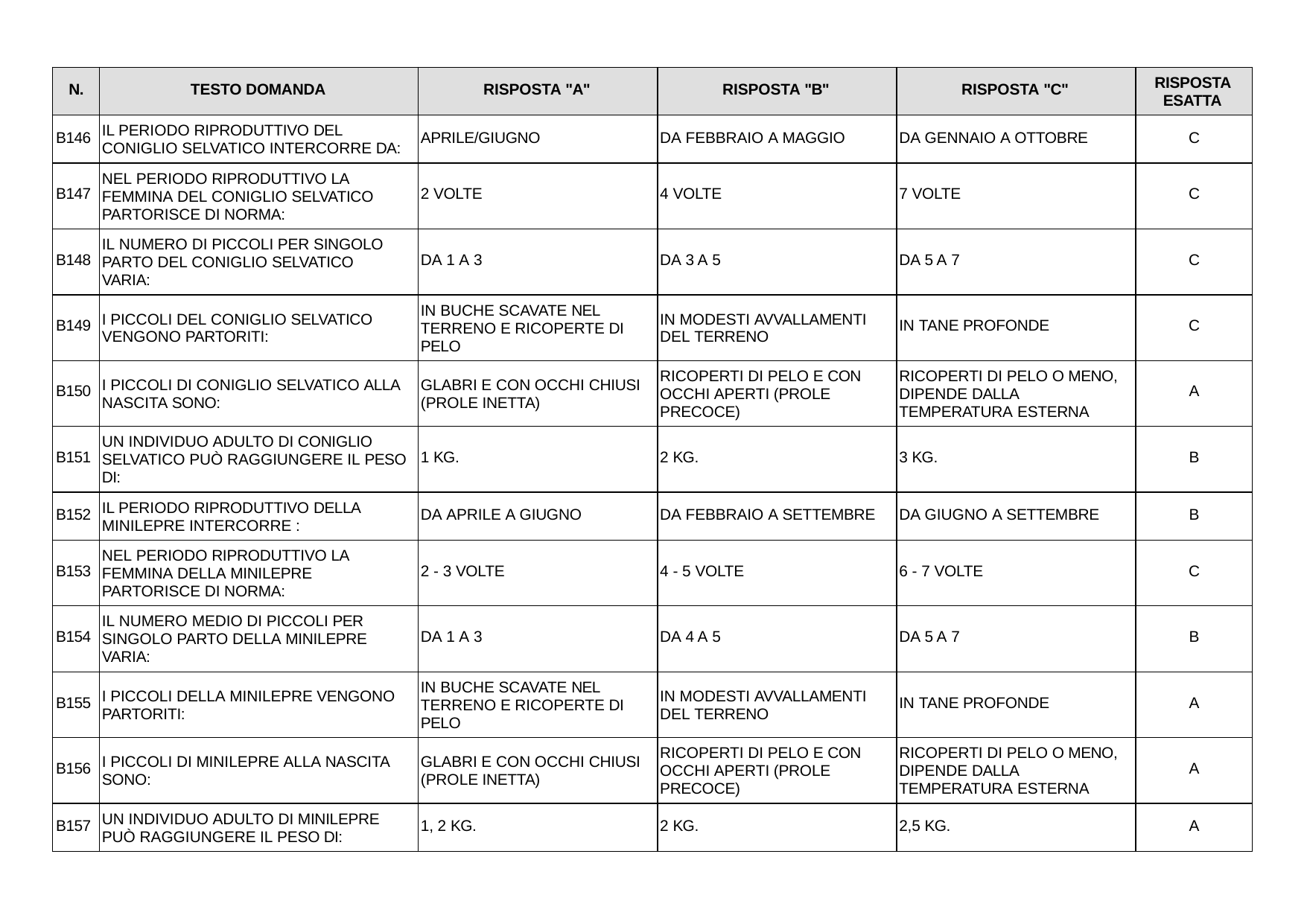

| N. | TESTO DOMANDA | RISPOSTA "A" | RISPOSTA "B" | RISPOSTA "C" | RISPOSTA ESATTA |
| --- | --- | --- | --- | --- | --- |
| B146 | IL PERIODO RIPRODUTTIVO DEL CONIGLIO SELVATICO INTERCORRE DA: | APRILE/GIUGNO | DA FEBBRAIO A MAGGIO | DA GENNAIO A OTTOBRE | C |
| B147 | NEL PERIODO RIPRODUTTIVO LA FEMMINA DEL CONIGLIO SELVATICO PARTORISCE DI NORMA: | 2 VOLTE | 4 VOLTE | 7 VOLTE | C |
| B148 | IL NUMERO DI PICCOLI PER SINGOLO PARTO DEL CONIGLIO SELVATICO VARIA: | DA 1 A 3 | DA 3 A 5 | DA 5 A 7 | C |
| B149 | I PICCOLI DEL CONIGLIO SELVATICO VENGONO PARTORITI: | IN BUCHE SCAVATE NEL TERRENO E RICOPERTE DI PELO | IN MODESTI AVVALLAMENTI DEL TERRENO | IN TANE PROFONDE | C |
| B150 | I PICCOLI DI CONIGLIO SELVATICO ALLA NASCITA SONO: | GLABRI E CON OCCHI CHIUSI (PROLE INETTA) | RICOPERTI DI PELO E CON OCCHI APERTI (PROLE PRECOCE) | RICOPERTI DI PELO O MENO, DIPENDE DALLA TEMPERATURA ESTERNA | A |
| B151 | UN INDIVIDUO ADULTO DI CONIGLIO SELVATICO PUÒ RAGGIUNGERE IL PESO DI: | 1 KG. | 2 KG. | 3 KG. | B |
| B152 | IL PERIODO RIPRODUTTIVO DELLA MINILEPRE INTERCORRE : | DA APRILE A GIUGNO | DA FEBBRAIO A SETTEMBRE | DA GIUGNO A SETTEMBRE | B |
| B153 | NEL PERIODO RIPRODUTTIVO LA FEMMINA DELLA MINILEPRE PARTORISCE DI NORMA: | 2 - 3 VOLTE | 4 - 5 VOLTE | 6 - 7 VOLTE | C |
| B154 | IL NUMERO MEDIO DI PICCOLI PER SINGOLO PARTO DELLA MINILEPRE VARIA: | DA 1 A 3 | DA 4 A 5 | DA 5 A 7 | B |
| B155 | I PICCOLI DELLA MINILEPRE VENGONO PARTORITI: | IN BUCHE SCAVATE NEL TERRENO E RICOPERTE DI PELO | IN MODESTI AVVALLAMENTI DEL TERRENO | IN TANE PROFONDE | A |
| B156 | I PICCOLI DI MINILEPRE ALLA NASCITA SONO: | GLABRI E CON OCCHI CHIUSI (PROLE INETTA) | RICOPERTI DI PELO E CON OCCHI APERTI (PROLE PRECOCE) | RICOPERTI DI PELO O MENO, DIPENDE DALLA TEMPERATURA ESTERNA | A |
| B157 | UN INDIVIDUO ADULTO DI MINILEPRE PUÒ RAGGIUNGERE IL PESO DI: | 1, 2 KG. | 2 KG. | 2,5 KG. | A |